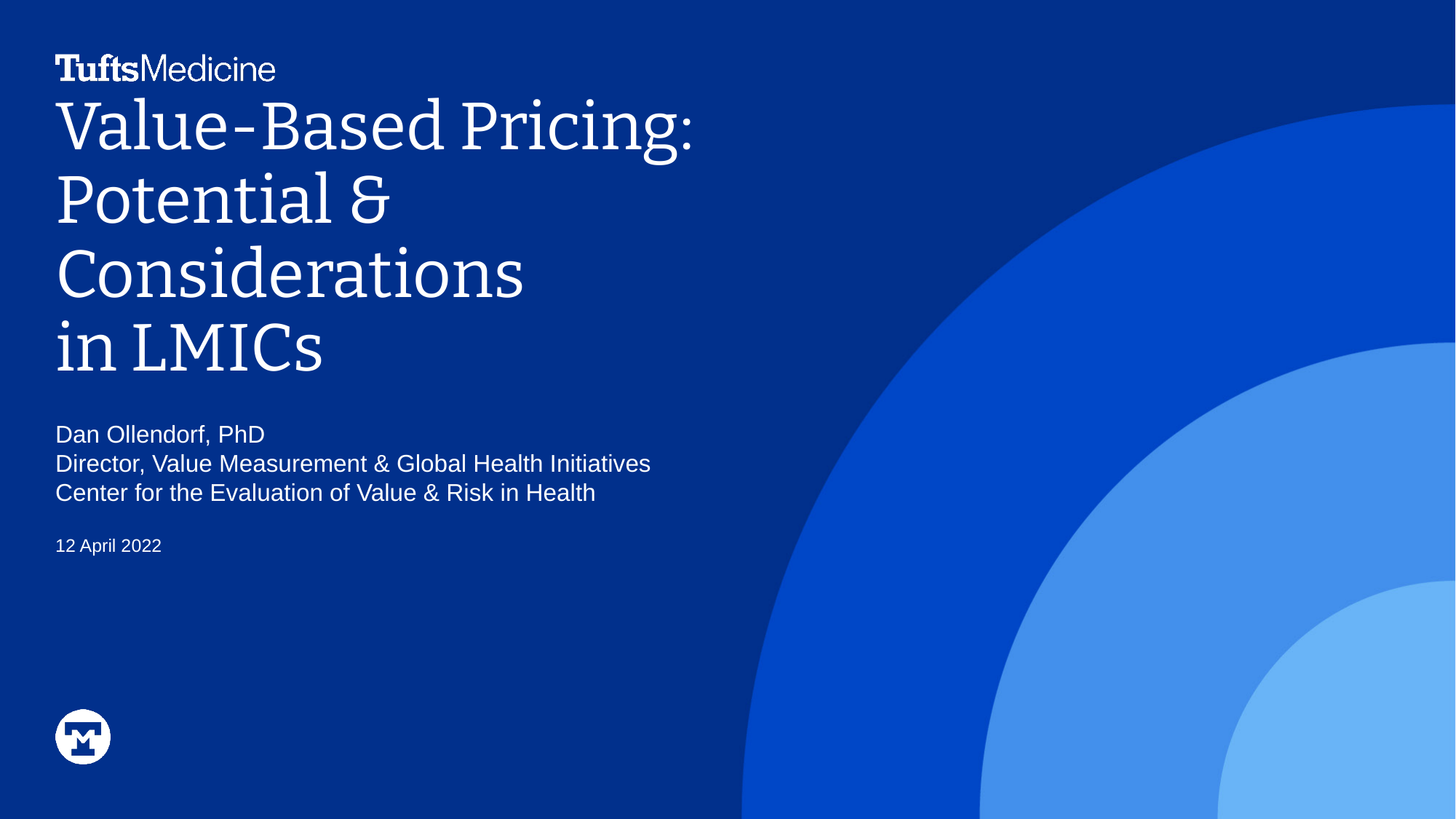

# Value-Based Pricing: Potential & Considerations in LMICs

Dan Ollendorf, PhD
Director, Value Measurement & Global Health Initiatives
Center for the Evaluation of Value & Risk in Health
12 April 2022